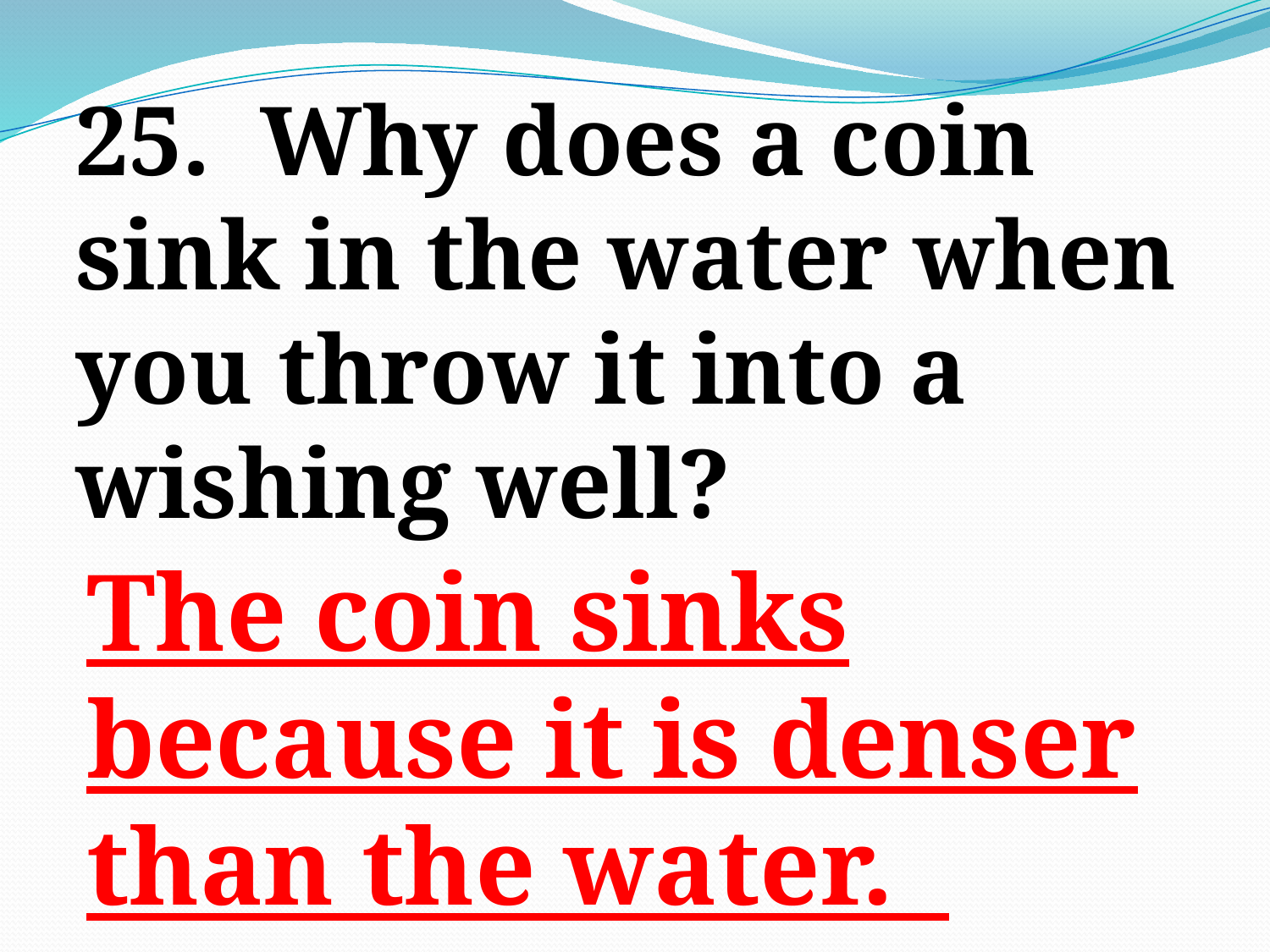

25.  Why does a coin sink in the water when you throw it into a wishing well?

The coin sinks because it is denser than the water.